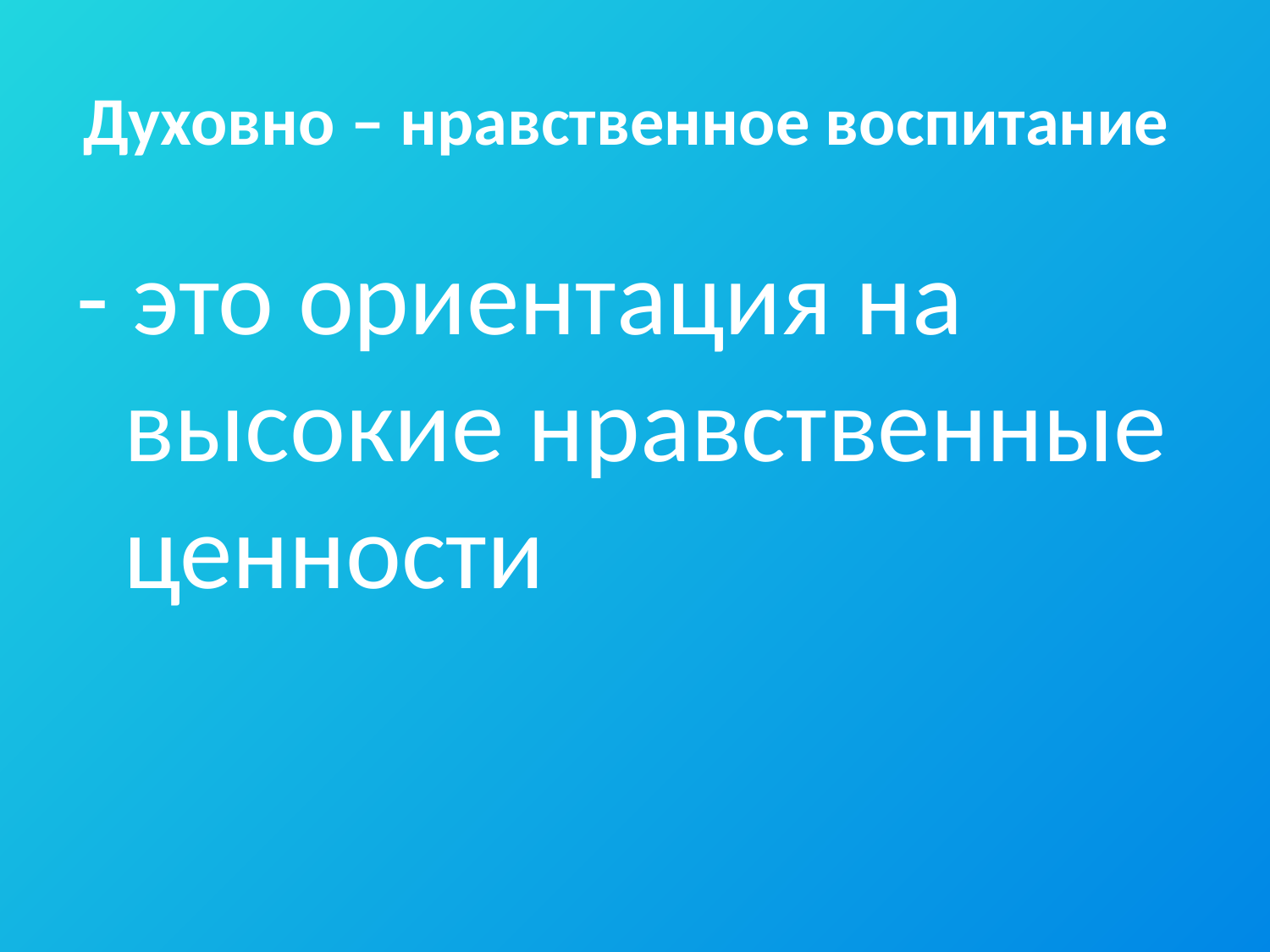

# Духовно – нравственное воспитание
- это ориентация на высокие нравственные ценности